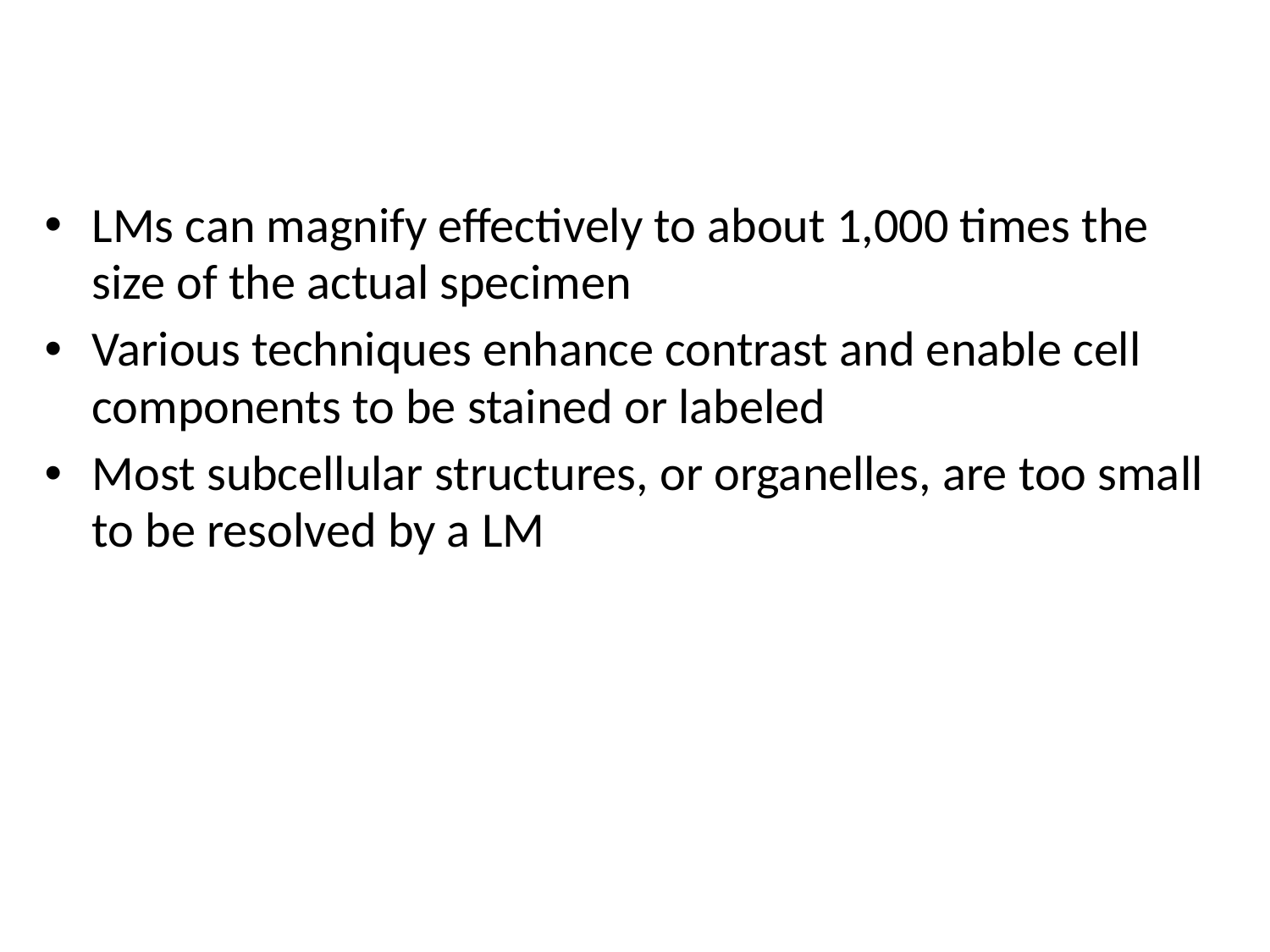

LMs can magnify effectively to about 1,000 times the size of the actual specimen
Various techniques enhance contrast and enable cell components to be stained or labeled
Most subcellular structures, or organelles, are too small to be resolved by a LM